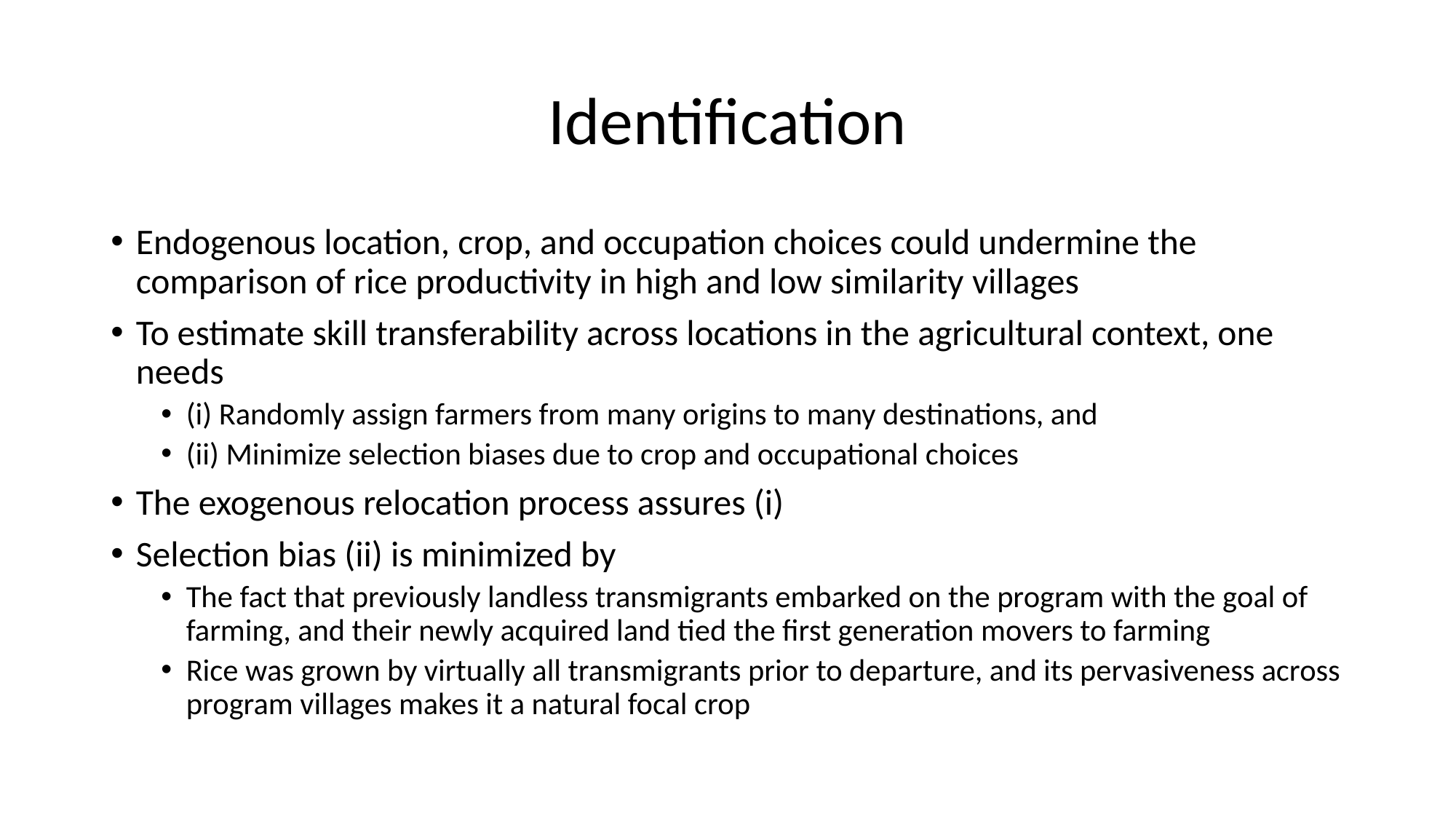

# Identification
Endogenous location, crop, and occupation choices could undermine the comparison of rice productivity in high and low similarity villages
To estimate skill transferability across locations in the agricultural context, one needs
(i) Randomly assign farmers from many origins to many destinations, and
(ii) Minimize selection biases due to crop and occupational choices
The exogenous relocation process assures (i)
Selection bias (ii) is minimized by
The fact that previously landless transmigrants embarked on the program with the goal of farming, and their newly acquired land tied the first generation movers to farming
Rice was grown by virtually all transmigrants prior to departure, and its pervasiveness across program villages makes it a natural focal crop